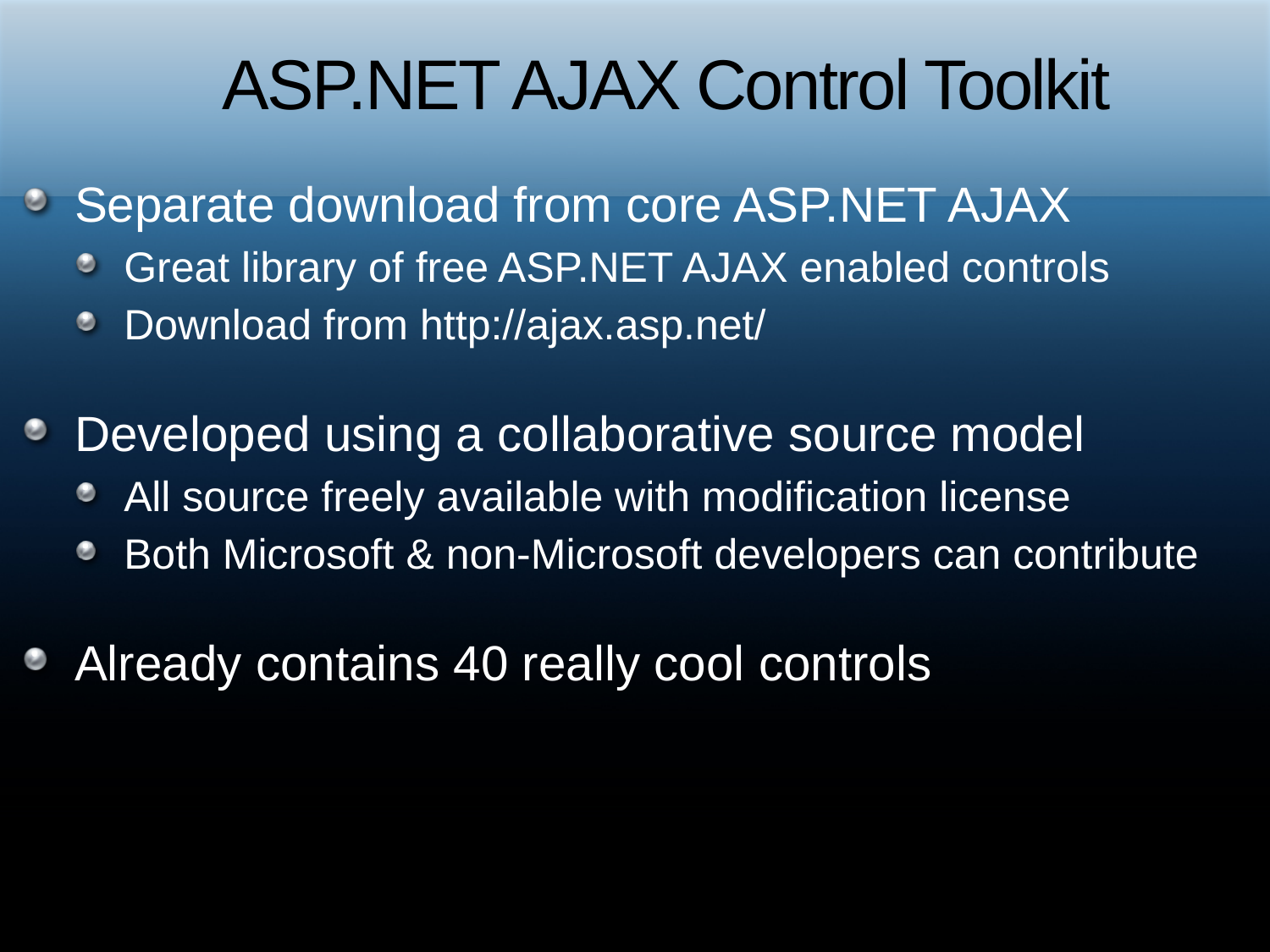

# ASP.NET AJAX Control Toolkit
Separate download from core ASP.NET AJAX
Great library of free ASP.NET AJAX enabled controls
Download from http://ajax.asp.net/

Developed using a collaborative source model
All source freely available with modification license
Both Microsoft & non-Microsoft developers can contribute

Already contains 40 really cool controls